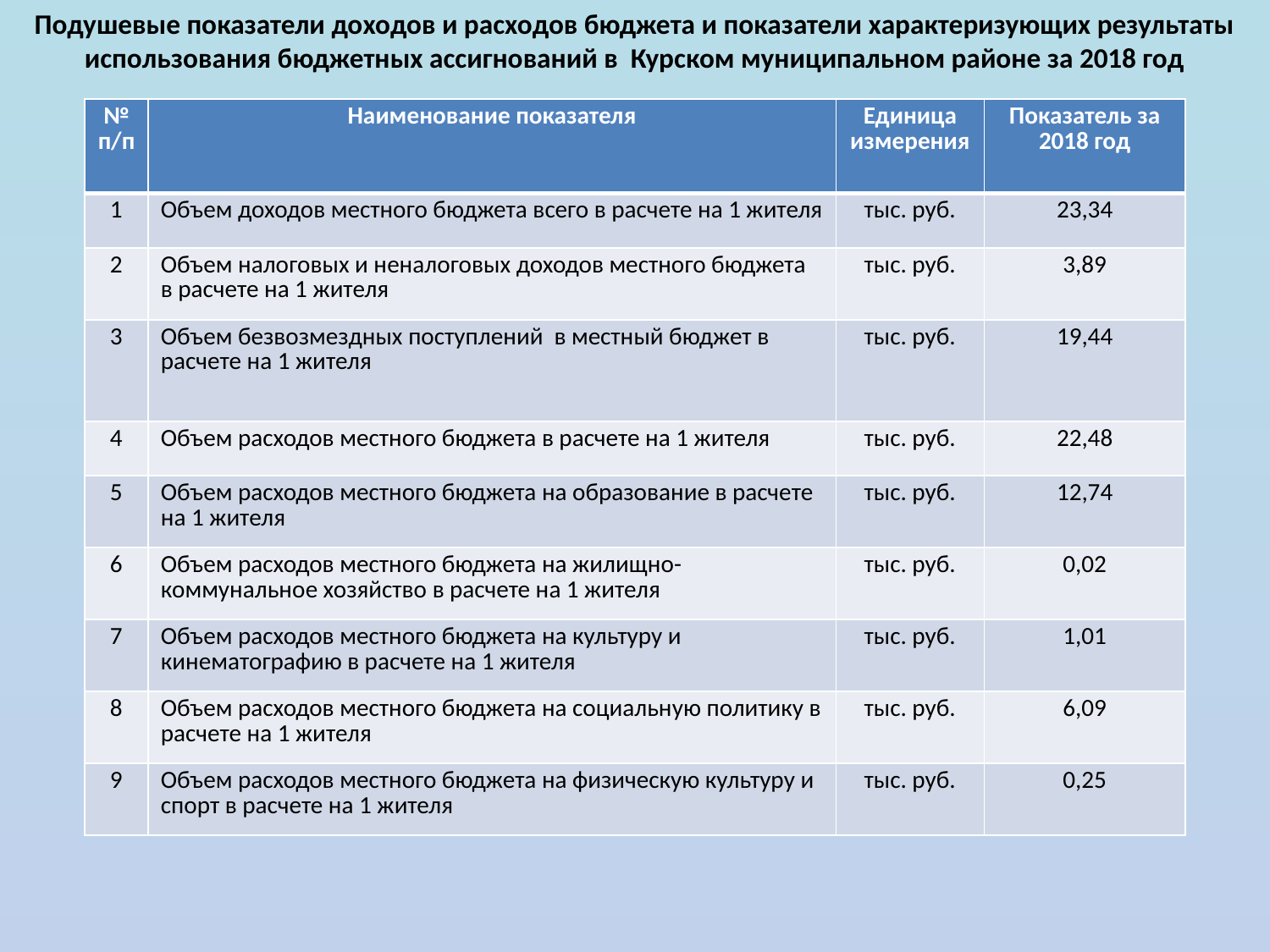

Подушевые показатели доходов и расходов бюджета и показатели характеризующих результаты использования бюджетных ассигнований в  Курском муниципальном районе за 2018 год
| № п/п | Наименование показателя | Единица измерения | Показатель за 2018 год |
| --- | --- | --- | --- |
| 1 | Объем доходов местного бюджета всего в расчете на 1 жителя | тыс. руб. | 23,34 |
| 2 | Объем налоговых и неналоговых доходов местного бюджета в расчете на 1 жителя | тыс. руб. | 3,89 |
| 3 | Объем безвозмездных поступлений в местный бюджет в расчете на 1 жителя | тыс. руб. | 19,44 |
| 4 | Объем расходов местного бюджета в расчете на 1 жителя | тыс. руб. | 22,48 |
| 5 | Объем расходов местного бюджета на образование в расчете на 1 жителя | тыс. руб. | 12,74 |
| 6 | Объем расходов местного бюджета на жилищно-коммунальное хозяйство в расчете на 1 жителя | тыс. руб. | 0,02 |
| 7 | Объем расходов местного бюджета на культуру и кинематографию в расчете на 1 жителя | тыс. руб. | 1,01 |
| 8 | Объем расходов местного бюджета на социальную политику в расчете на 1 жителя | тыс. руб. | 6,09 |
| 9 | Объем расходов местного бюджета на физическую культуру и спорт в расчете на 1 жителя | тыс. руб. | 0,25 |